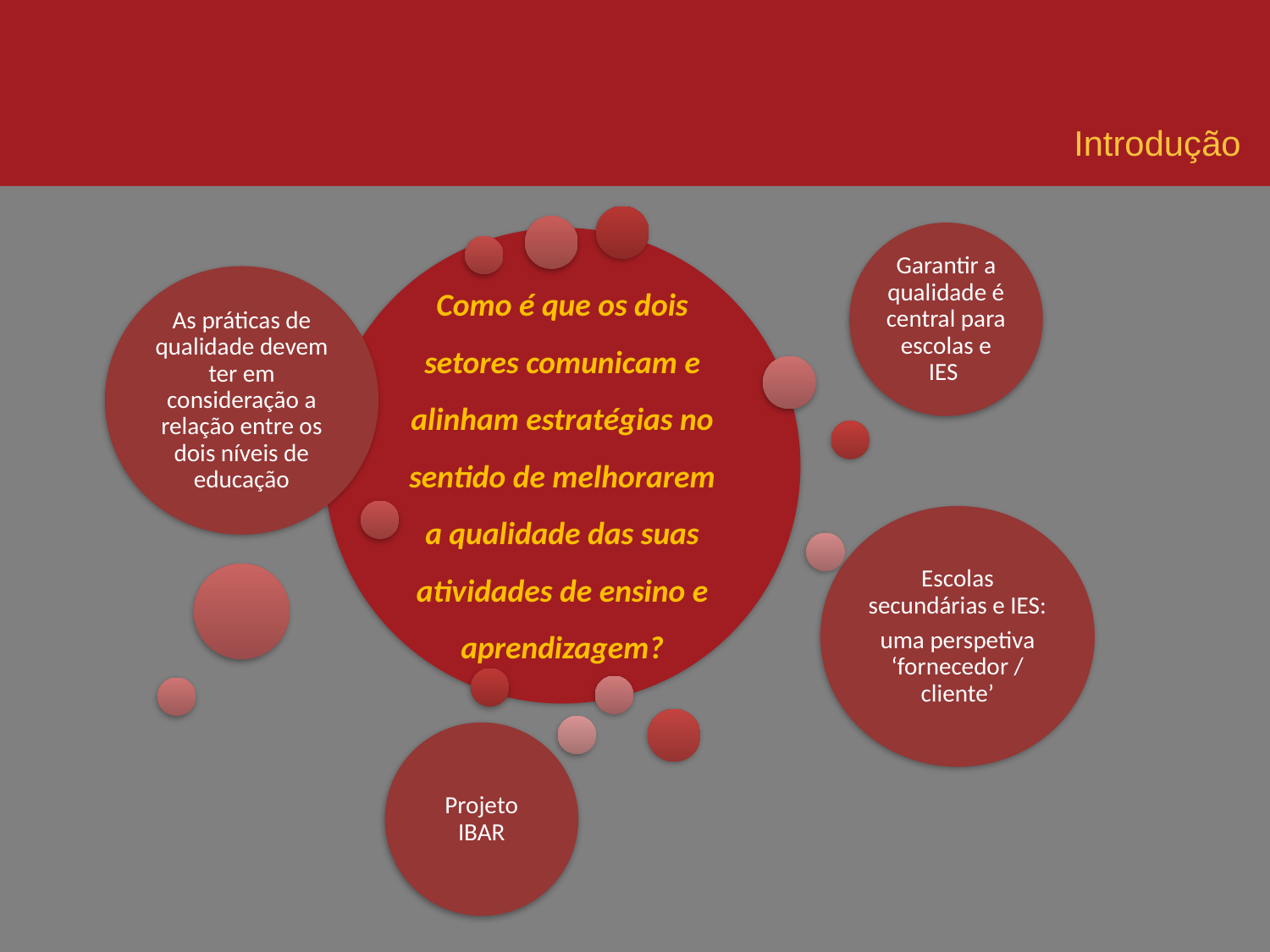

Introdução
Como é que os dois setores comunicam e alinham estratégias no sentido de melhorarem a qualidade das suas atividades de ensino e aprendizagem?
As práticas de qualidade devem ter em consideração a relação entre os dois níveis de educação
Garantir a qualidade é central para escolas e IES
Escolas secundárias e IES:
 uma perspetiva  ‘fornecedor / cliente’
Projeto IBAR